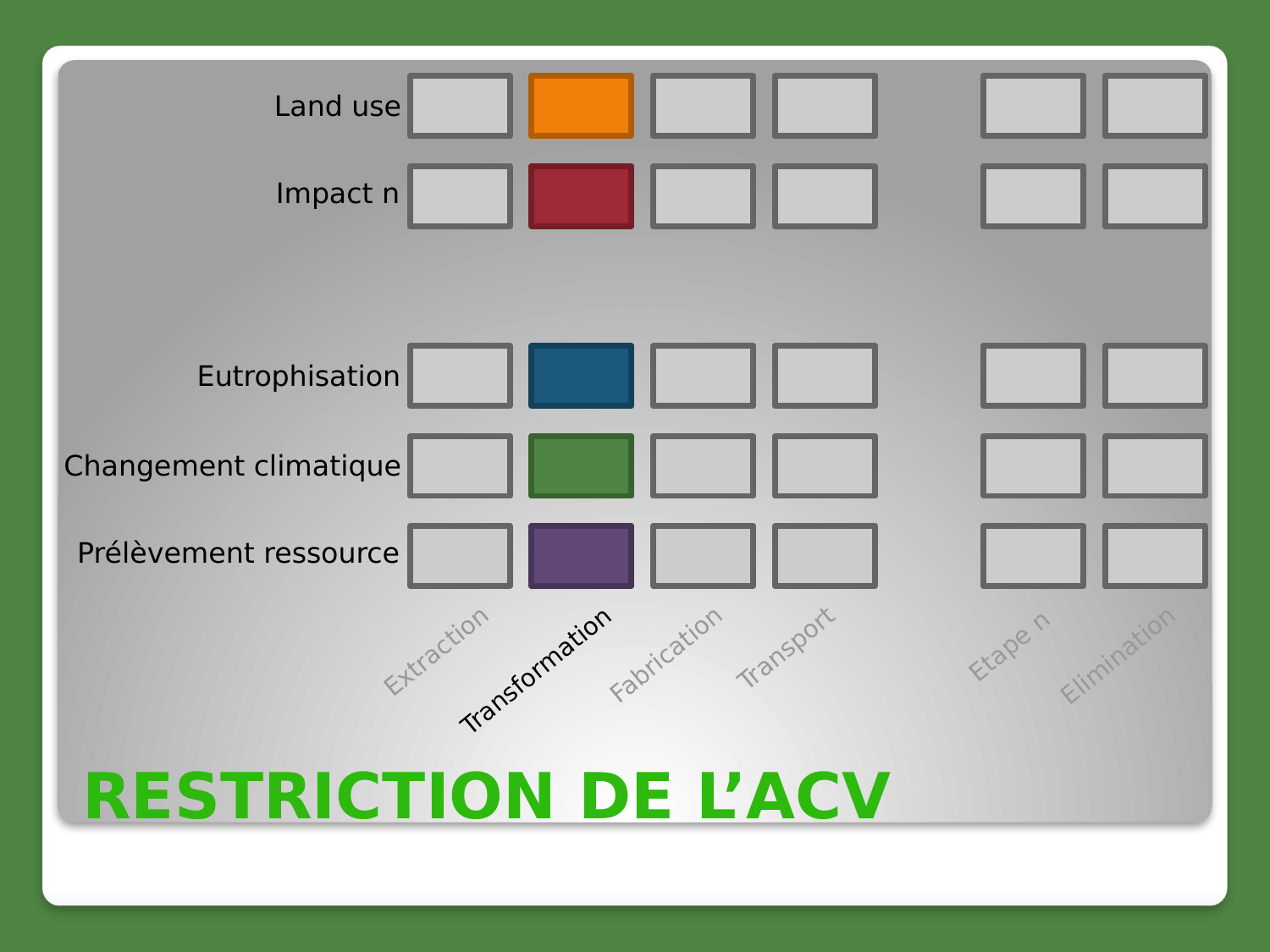

Land use

Impact n

Eutrophisation

Changement climatique

Prélèvement ressource
Transport
Extraction
Fabrication
Etape n
Elimination
Transformation
# restriction de l’acv